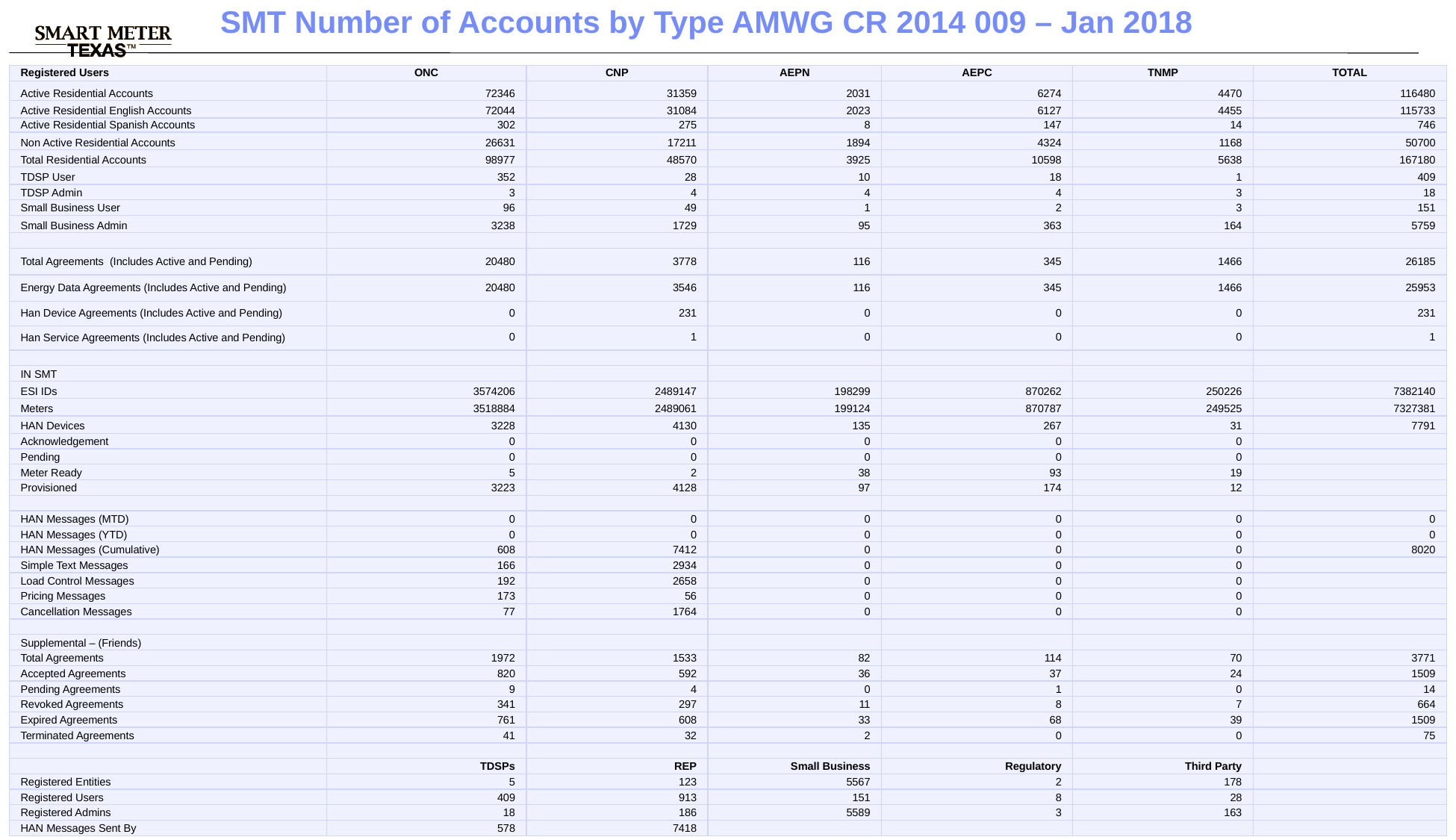

SMT Number of Accounts by Type AMWG CR 2014 009 – Jan 2018
| Registered Users | ONC | CNP | AEPN | AEPC | TNMP | TOTAL |
| --- | --- | --- | --- | --- | --- | --- |
| Active Residential Accounts | 72346 | 31359 | 2031 | 6274 | 4470 | 116480 |
| Active Residential English Accounts | 72044 | 31084 | 2023 | 6127 | 4455 | 115733 |
| Active Residential Spanish Accounts | 302 | 275 | 8 | 147 | 14 | 746 |
| Non Active Residential Accounts | 26631 | 17211 | 1894 | 4324 | 1168 | 50700 |
| Total Residential Accounts | 98977 | 48570 | 3925 | 10598 | 5638 | 167180 |
| TDSP User | 352 | 28 | 10 | 18 | 1 | 409 |
| TDSP Admin | 3 | 4 | 4 | 4 | 3 | 18 |
| Small Business User | 96 | 49 | 1 | 2 | 3 | 151 |
| Small Business Admin | 3238 | 1729 | 95 | 363 | 164 | 5759 |
|  |  |  |  |  |  |  |
| Total Agreements (Includes Active and Pending) | 20480 | 3778 | 116 | 345 | 1466 | 26185 |
| Energy Data Agreements (Includes Active and Pending) | 20480 | 3546 | 116 | 345 | 1466 | 25953 |
| Han Device Agreements (Includes Active and Pending) | 0 | 231 | 0 | 0 | 0 | 231 |
| Han Service Agreements (Includes Active and Pending) | 0 | 1 | 0 | 0 | 0 | 1 |
|  |  |  |  |  |  |  |
| IN SMT |  |  |  |  |  |  |
| ESI IDs | 3574206 | 2489147 | 198299 | 870262 | 250226 | 7382140 |
| Meters | 3518884 | 2489061 | 199124 | 870787 | 249525 | 7327381 |
| HAN Devices | 3228 | 4130 | 135 | 267 | 31 | 7791 |
| Acknowledgement | 0 | 0 | 0 | 0 | 0 |  |
| Pending | 0 | 0 | 0 | 0 | 0 |  |
| Meter Ready | 5 | 2 | 38 | 93 | 19 |  |
| Provisioned | 3223 | 4128 | 97 | 174 | 12 |  |
|  |  |  |  |  |  |  |
| HAN Messages (MTD) | 0 | 0 | 0 | 0 | 0 | 0 |
| HAN Messages (YTD) | 0 | 0 | 0 | 0 | 0 | 0 |
| HAN Messages (Cumulative) | 608 | 7412 | 0 | 0 | 0 | 8020 |
| Simple Text Messages | 166 | 2934 | 0 | 0 | 0 |  |
| Load Control Messages | 192 | 2658 | 0 | 0 | 0 |  |
| Pricing Messages | 173 | 56 | 0 | 0 | 0 |  |
| Cancellation Messages | 77 | 1764 | 0 | 0 | 0 |  |
|  |  |  |  |  |  |  |
| Supplemental – (Friends) |  |  |  |  |  |  |
| Total Agreements | 1972 | 1533 | 82 | 114 | 70 | 3771 |
| Accepted Agreements | 820 | 592 | 36 | 37 | 24 | 1509 |
| Pending Agreements | 9 | 4 | 0 | 1 | 0 | 14 |
| Revoked Agreements | 341 | 297 | 11 | 8 | 7 | 664 |
| Expired Agreements | 761 | 608 | 33 | 68 | 39 | 1509 |
| Terminated Agreements | 41 | 32 | 2 | 0 | 0 | 75 |
|  |  |  |  |  |  |  |
|  | TDSPs | REP | Small Business | Regulatory | Third Party |  |
| Registered Entities | 5 | 123 | 5567 | 2 | 178 |  |
| Registered Users | 409 | 913 | 151 | 8 | 28 |  |
| Registered Admins | 18 | 186 | 5589 | 3 | 163 |  |
| HAN Messages Sent By | 578 | 7418 |  |  |  |  |
4